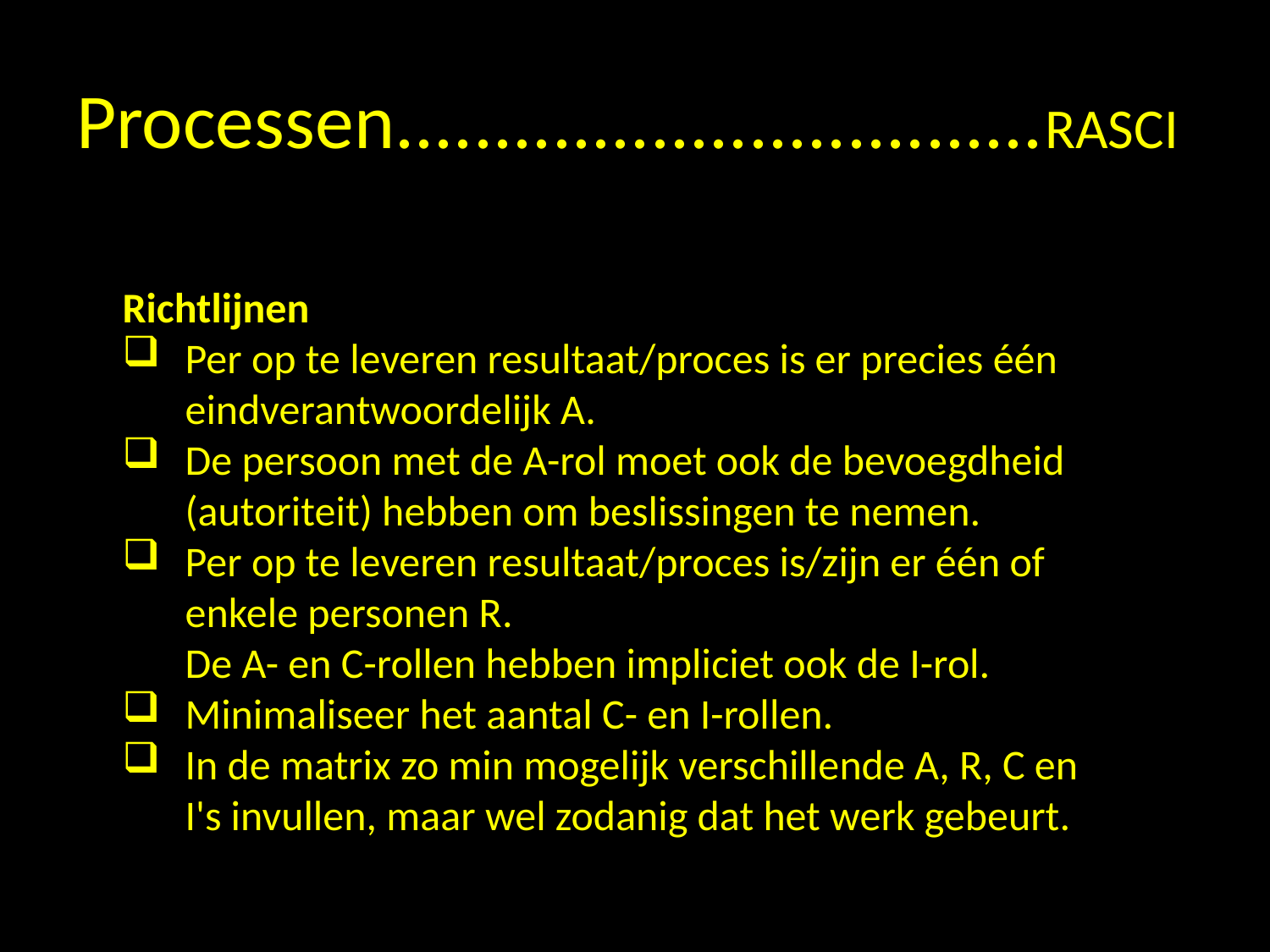

# Processen.................................RASCI
Richtlijnen
Per op te leveren resultaat/proces is er precies één eindverantwoordelijk A.
De persoon met de A-rol moet ook de bevoegdheid (autoriteit) hebben om beslissingen te nemen.
Per op te leveren resultaat/proces is/zijn er één of enkele personen R.
	De A- en C-rollen hebben impliciet ook de I-rol.
Minimaliseer het aantal C- en I-rollen.
In de matrix zo min mogelijk verschillende A, R, C en I's invullen, maar wel zodanig dat het werk gebeurt.